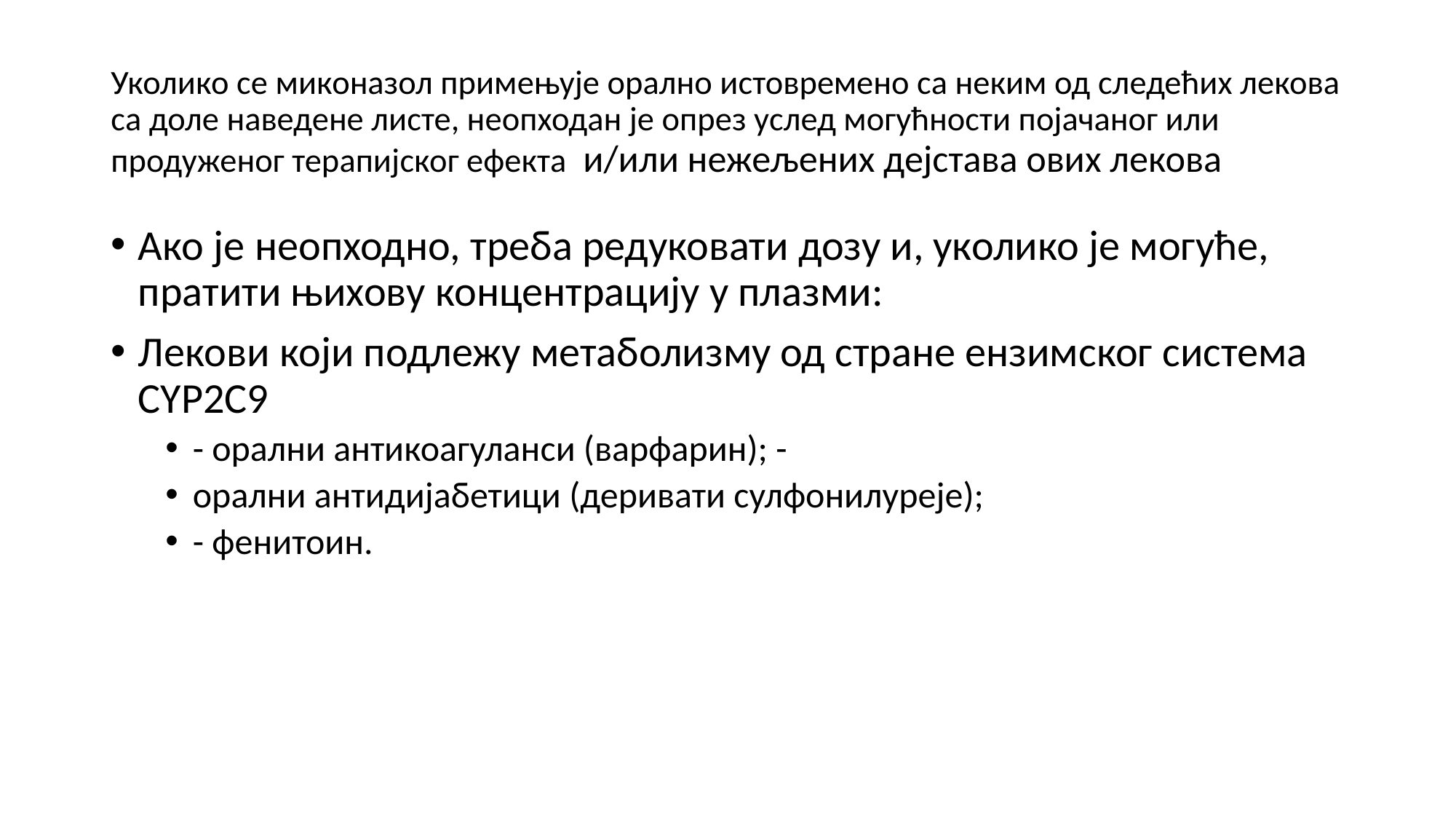

# Уколико се миконазол примењује орално истовремено са неким од следећих лекова са доле наведене листе, неопходан је опрез услед могућности појачаног или продуженог терапијског ефекта  и/или нежељених дејстава ових лекова
Ако је неопходно, треба редуковати дозу и, уколико је могуће, пратити њихову концентрацију у плазми:
Лекови који подлежу метаболизму од стране ензимског система CYP2C9
- орални антикоагуланси (варфарин); -
орални антидијабетици (деривати сулфонилуреје);
- фенитоин.